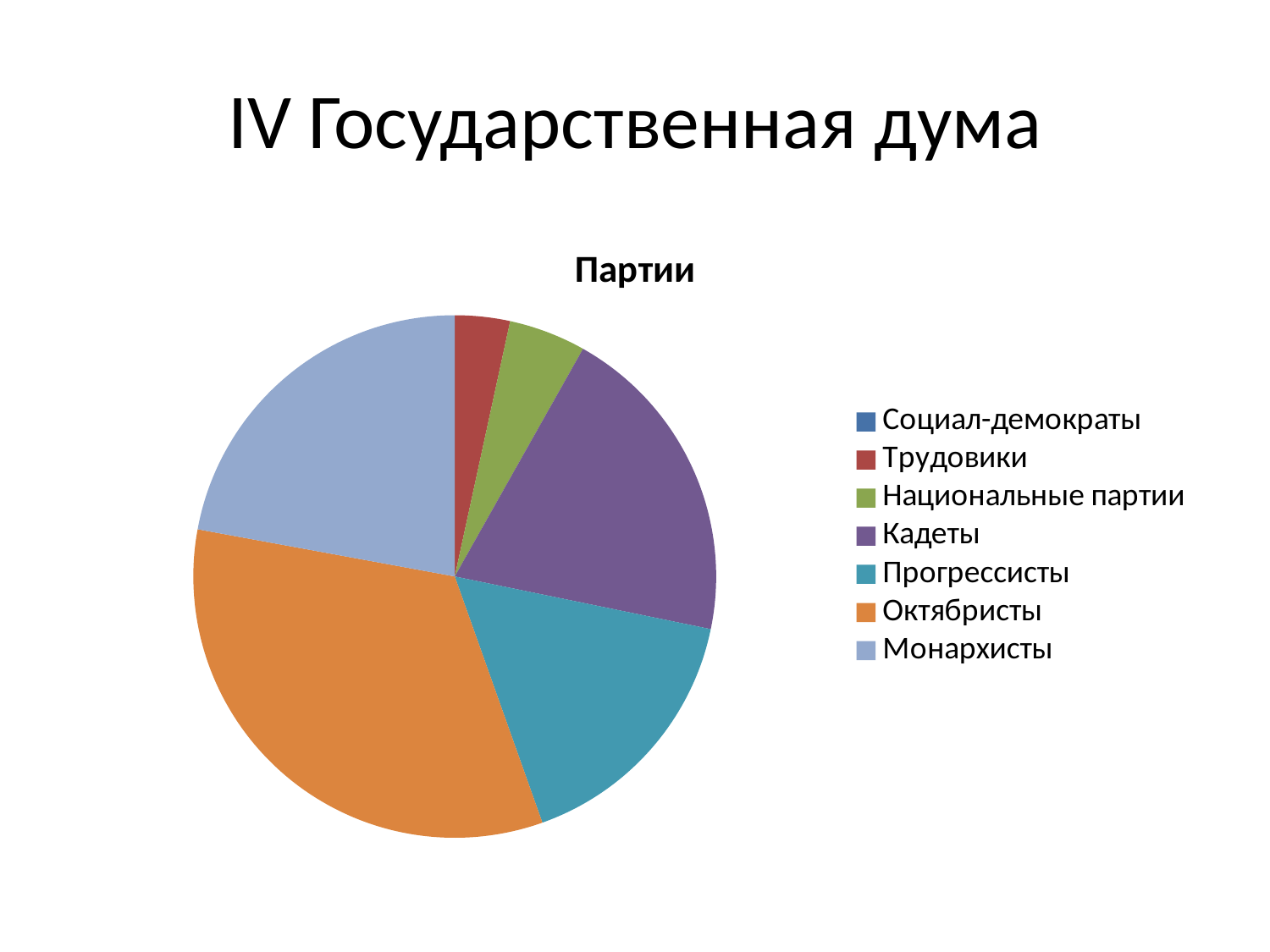

# IV Государственная дума

### Chart:

| Category | Партии |
|---|---|
| Социал-демократы | 0.0 |
| Трудовики | 10.0 |
| Национальные партии | 14.0 |
| Кадеты | 59.0 |
| Прогрессисты | 48.0 |
| Октябристы | 98.0 |
| Монархисты | 65.0 |